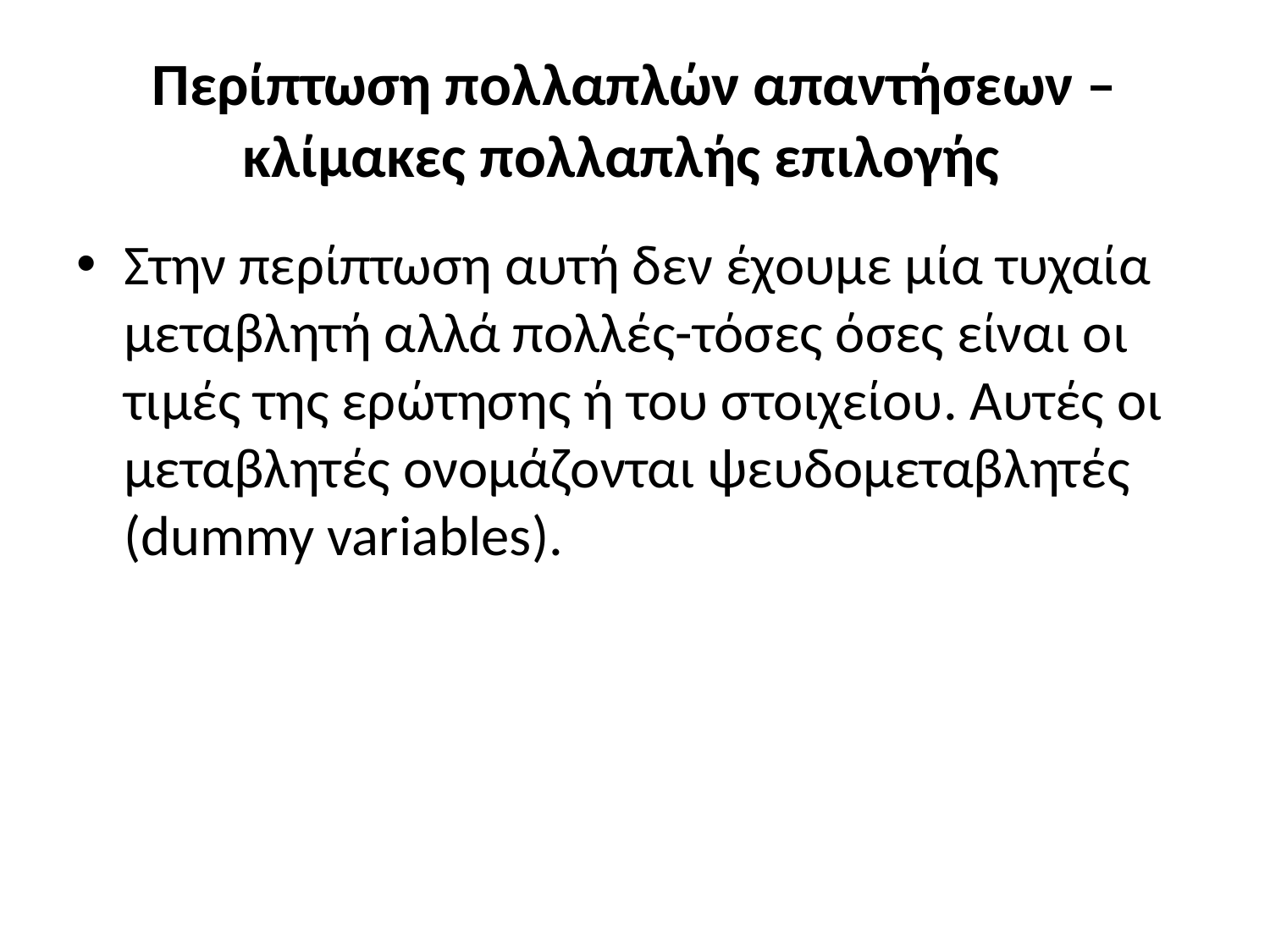

# Περίπτωση πολλαπλών απαντήσεων – κλίμακες πολλαπλής επιλογής
Στην περίπτωση αυτή δεν έχουμε μία τυχαία μεταβλητή αλλά πολλές-τόσες όσες είναι οι τιμές της ερώτησης ή του στοιχείου. Αυτές οι μεταβλητές ονομάζονται ψευδομεταβλητές (dummy variables).